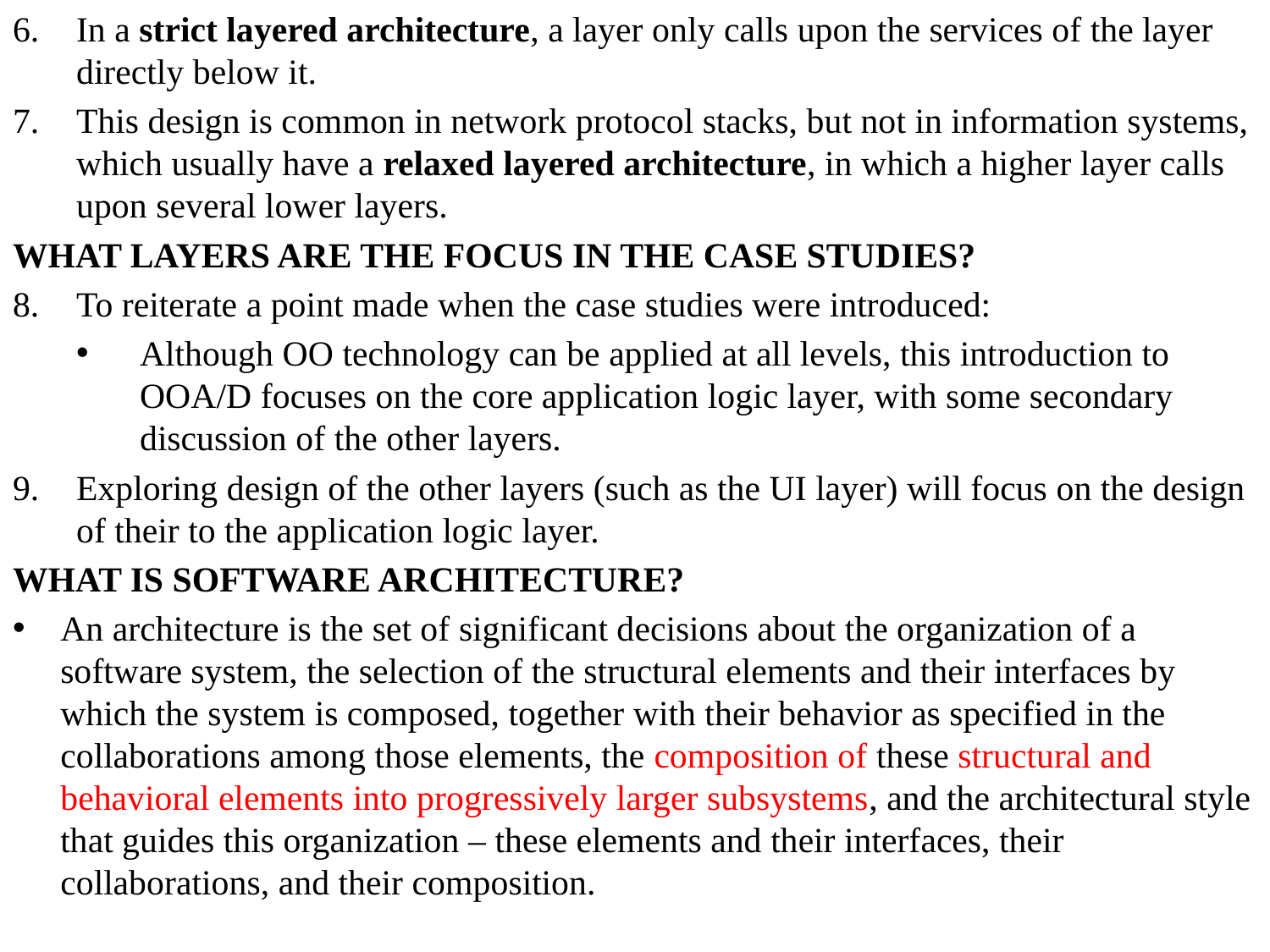

In a strict layered architecture, a layer only calls upon the services of the layer directly below it.
This design is common in network protocol stacks, but not in information systems, which usually have a relaxed layered architecture, in which a higher layer calls upon several lower layers.
WHAT LAYERS ARE THE FOCUS IN THE CASE STUDIES?
To reiterate a point made when the case studies were introduced:
Although OO technology can be applied at all levels, this introduction to OOA/D focuses on the core application logic layer, with some secondary discussion of the other layers.
Exploring design of the other layers (such as the UI layer) will focus on the design of their to the application logic layer.
WHAT IS SOFTWARE ARCHITECTURE?
An architecture is the set of significant decisions about the organization of a software system, the selection of the structural elements and their interfaces by which the system is composed, together with their behavior as specified in the collaborations among those elements, the composition of these structural and behavioral elements into progressively larger subsystems, and the architectural style that guides this organization – these elements and their interfaces, their collaborations, and their composition.